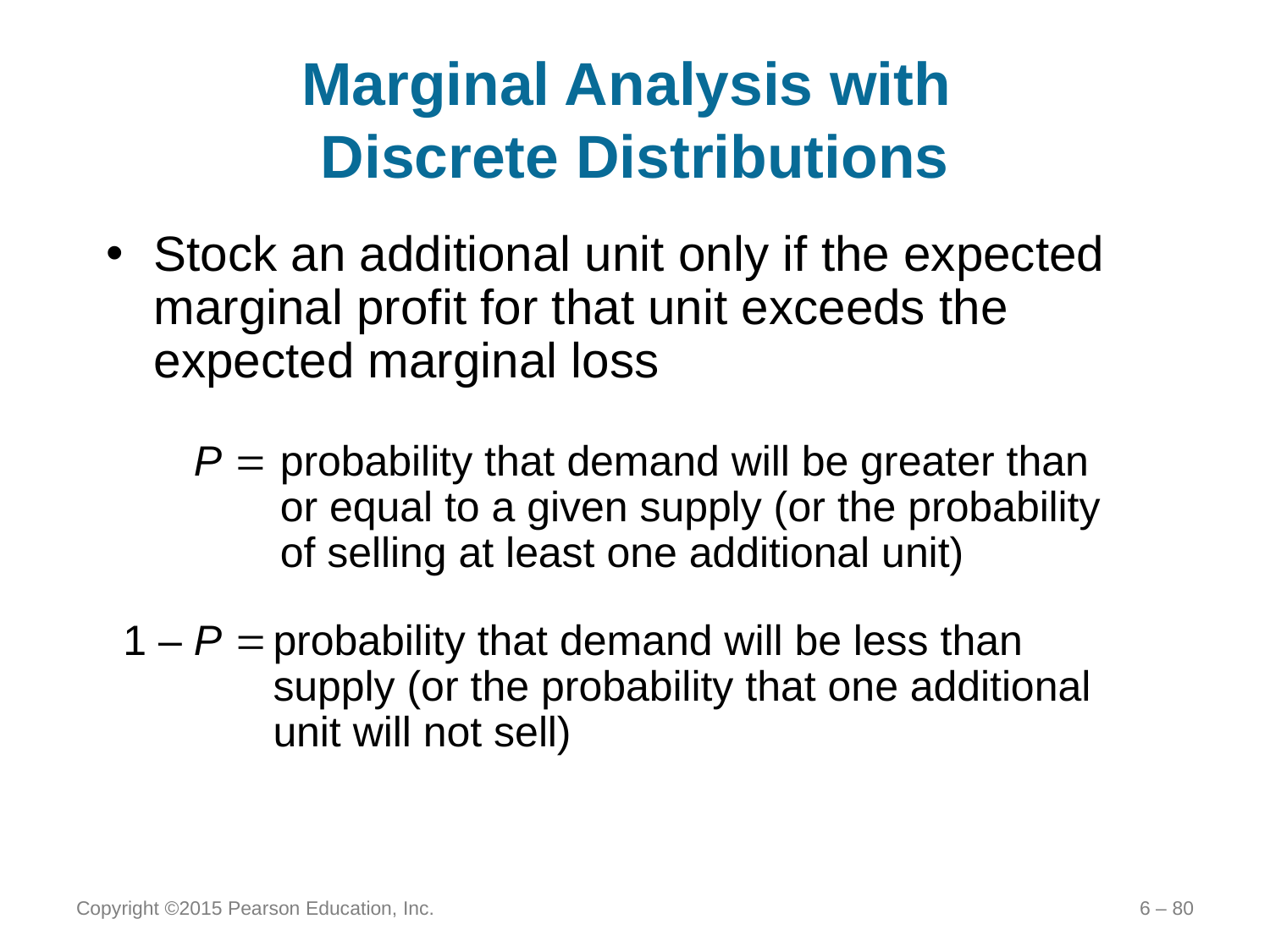

# Marginal Analysis with Discrete Distributions
Stock an additional unit only if the expected marginal profit for that unit exceeds the expected marginal loss
P =	probability that demand will be greater than or equal to a given supply (or the probability of selling at least one additional unit)
1 – P =	probability that demand will be less than supply (or the probability that one additional unit will not sell)
Copyright ©2015 Pearson Education, Inc.
6 – 80